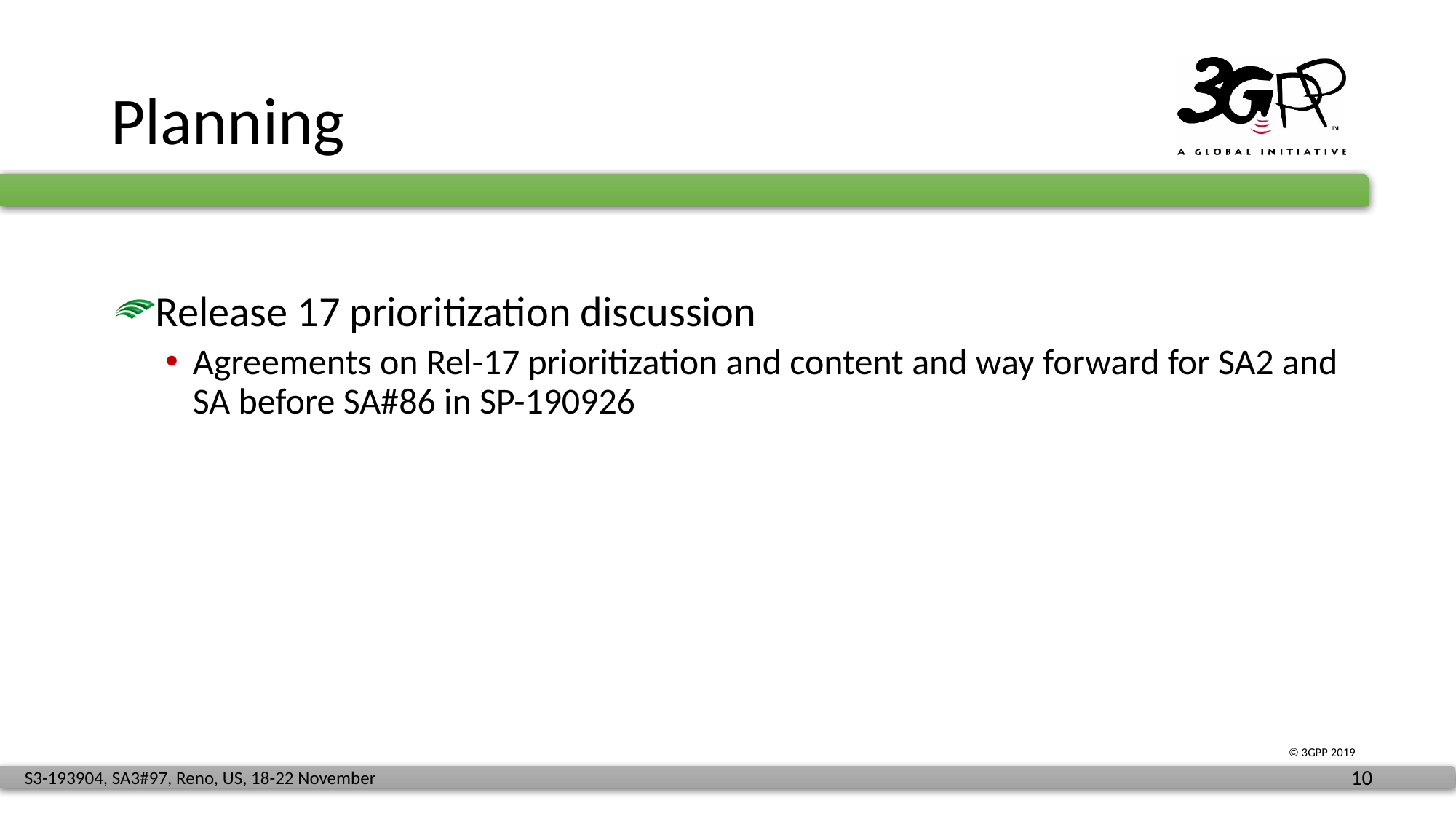

# Planning

Release 17 prioritization discussion
Agreements on Rel-17 prioritization and content and way forward for SA2 and SA before SA#86 in SP-190926